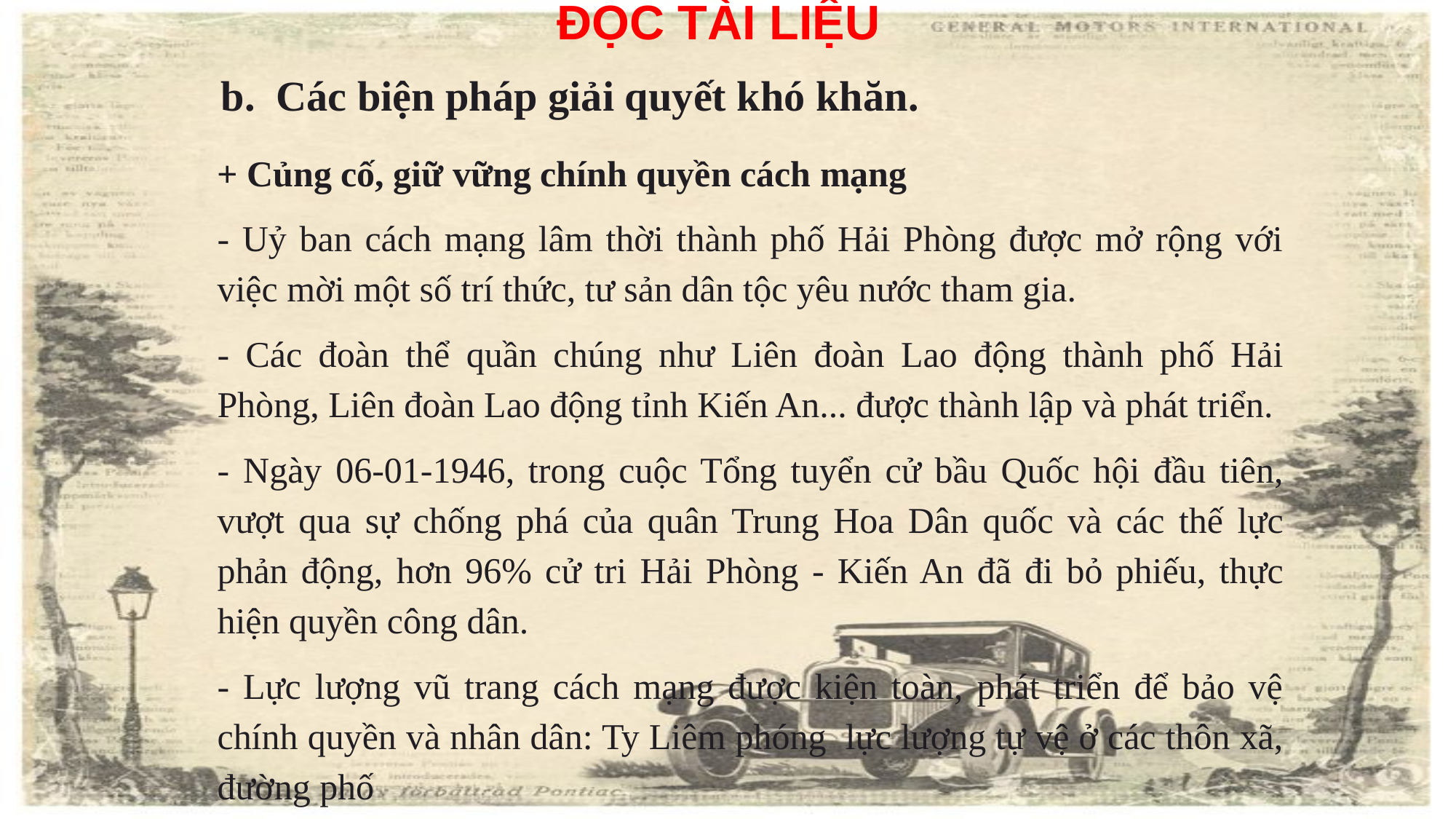

ĐỌC TÀI LIỆU
b.  Các biện pháp giải quyết khó khăn.
+ Củng cố, giữ vững chính quyền cách mạng
- Uỷ ban cách mạng lâm thời thành phố Hải Phòng được mở rộng với việc mời một số trí thức, tư sản dân tộc yêu nước tham gia.
- Các đoàn thể quần chúng như Liên đoàn Lao động thành phố Hải Phòng, Liên đoàn Lao động tỉnh Kiến An... được thành lập và phát triển.
- Ngày 06-01-1946, trong cuộc Tổng tuyển cử bầu Quốc hội đầu tiên, vượt qua sự chống phá của quân Trung Hoa Dân quốc và các thế lực phản động, hơn 96% cử tri Hải Phòng - Kiến An đã đi bỏ phiếu, thực hiện quyền công dân.
- Lực lượng vũ trang cách mạng được kiện toàn, phát triển để bảo vệ chính quyền và nhân dân: Ty Liêm phóng  lực lượng tự vệ ở các thôn xã, đường phố